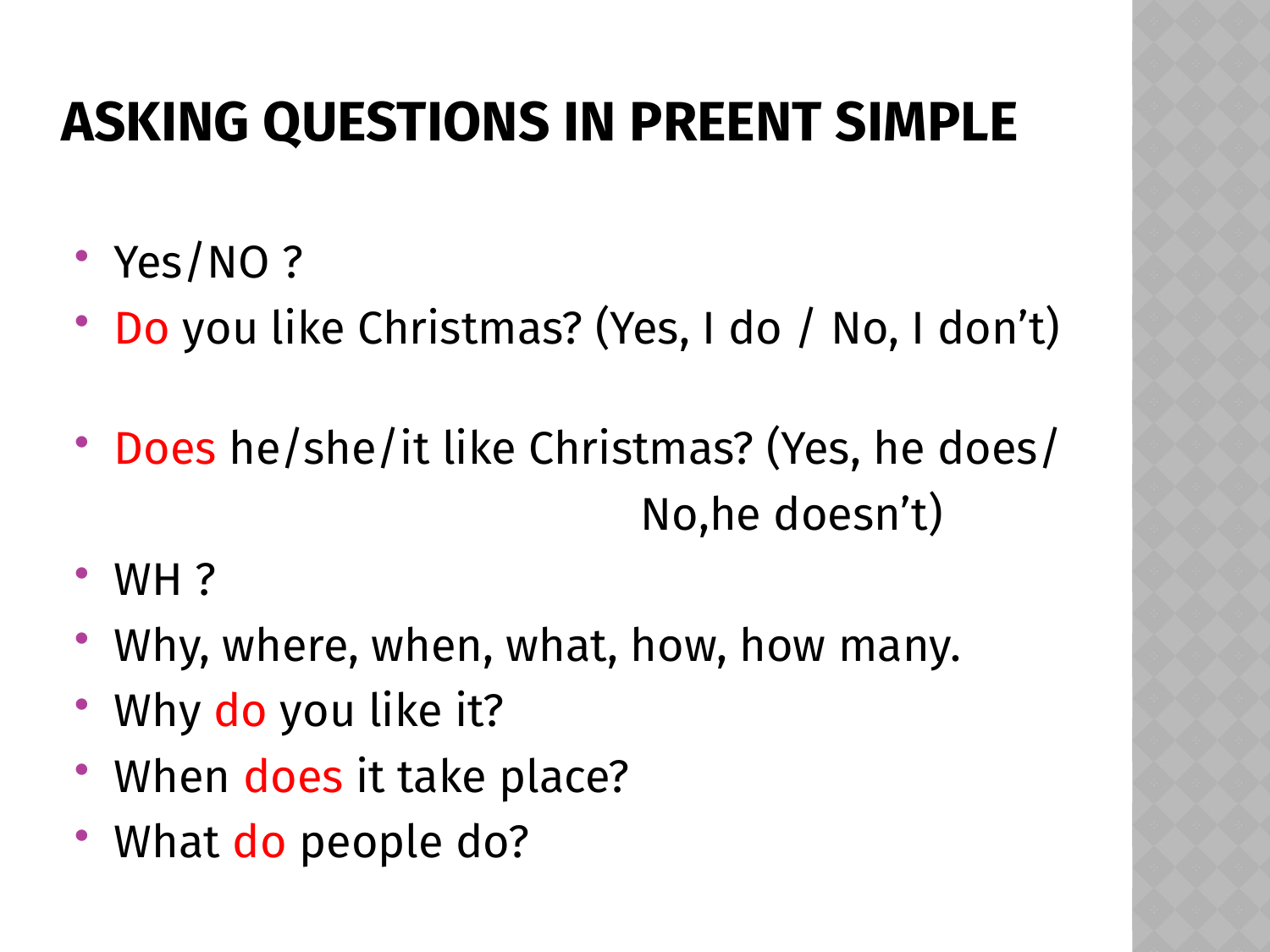

# Asking questions in Preent Simple
Yes/NO ?
Do you like Christmas? (Yes, I do / No, I don’t)
Does he/she/it like Christmas? (Yes, he does/
                                              No,he doesn’t)
WH ?
Why, where, when, what, how, how many.
Why do you like it?
When does it take place?
What do people do?